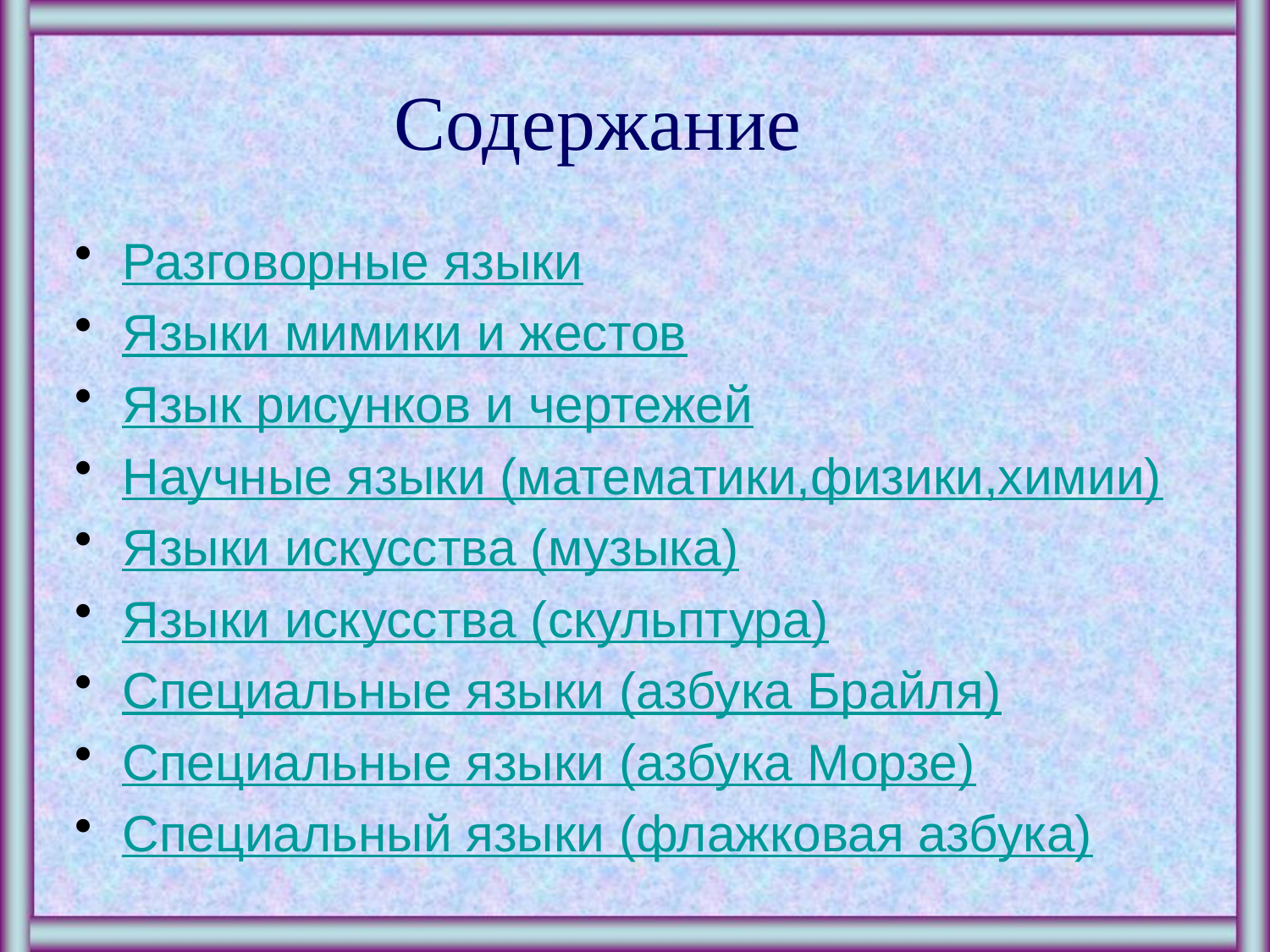

# Содержание
Разговорные языки
Языки мимики и жестов
Язык рисунков и чертежей
Научные языки (математики,физики,химии)
Языки искусства (музыка)
Языки искусства (скульптура)
Специальные языки (азбука Брайля)
Специальные языки (азбука Морзе)
Специальный языки (флажковая азбука)